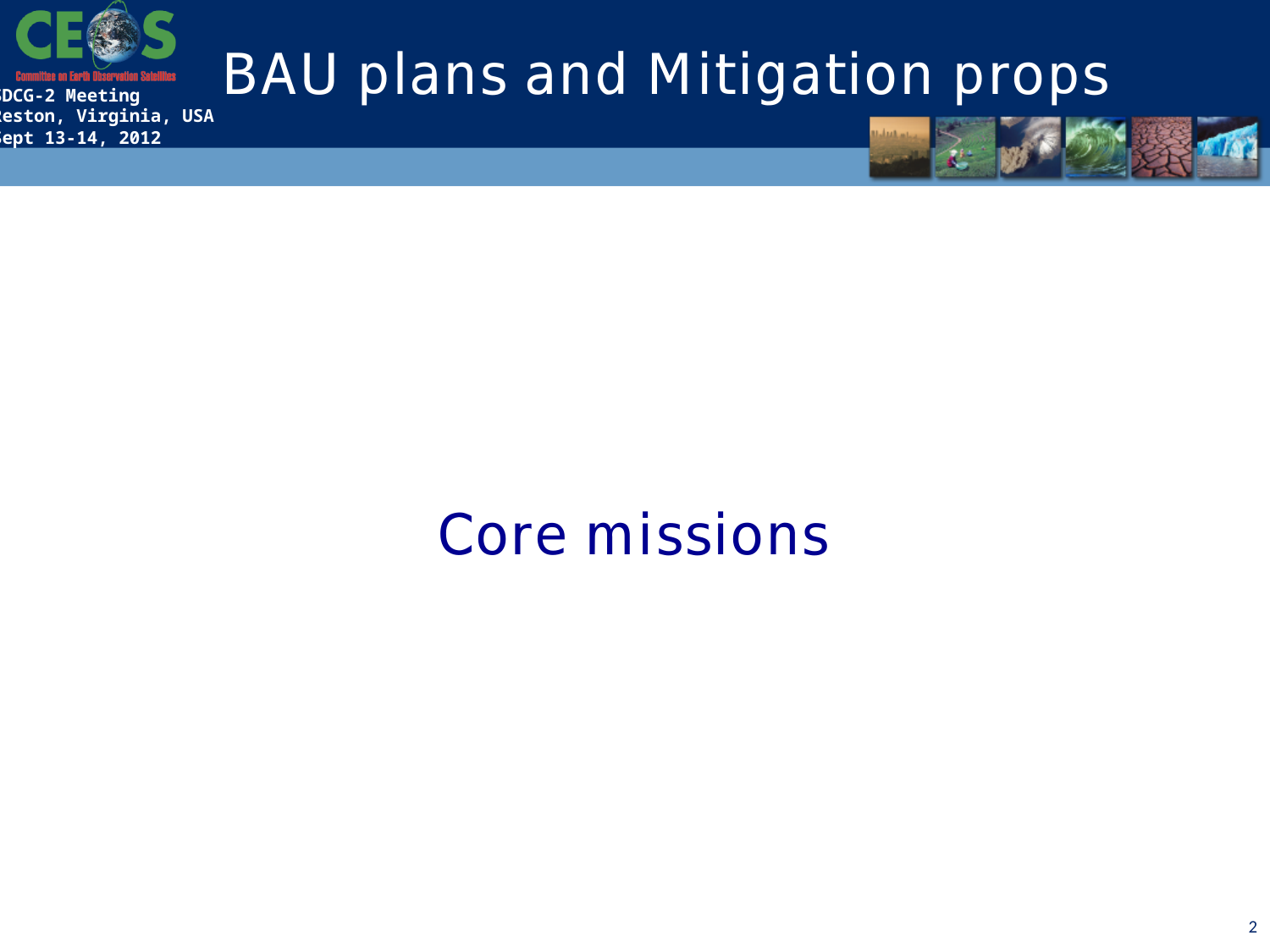

BAU plans and Mitigation props
Core missions
2